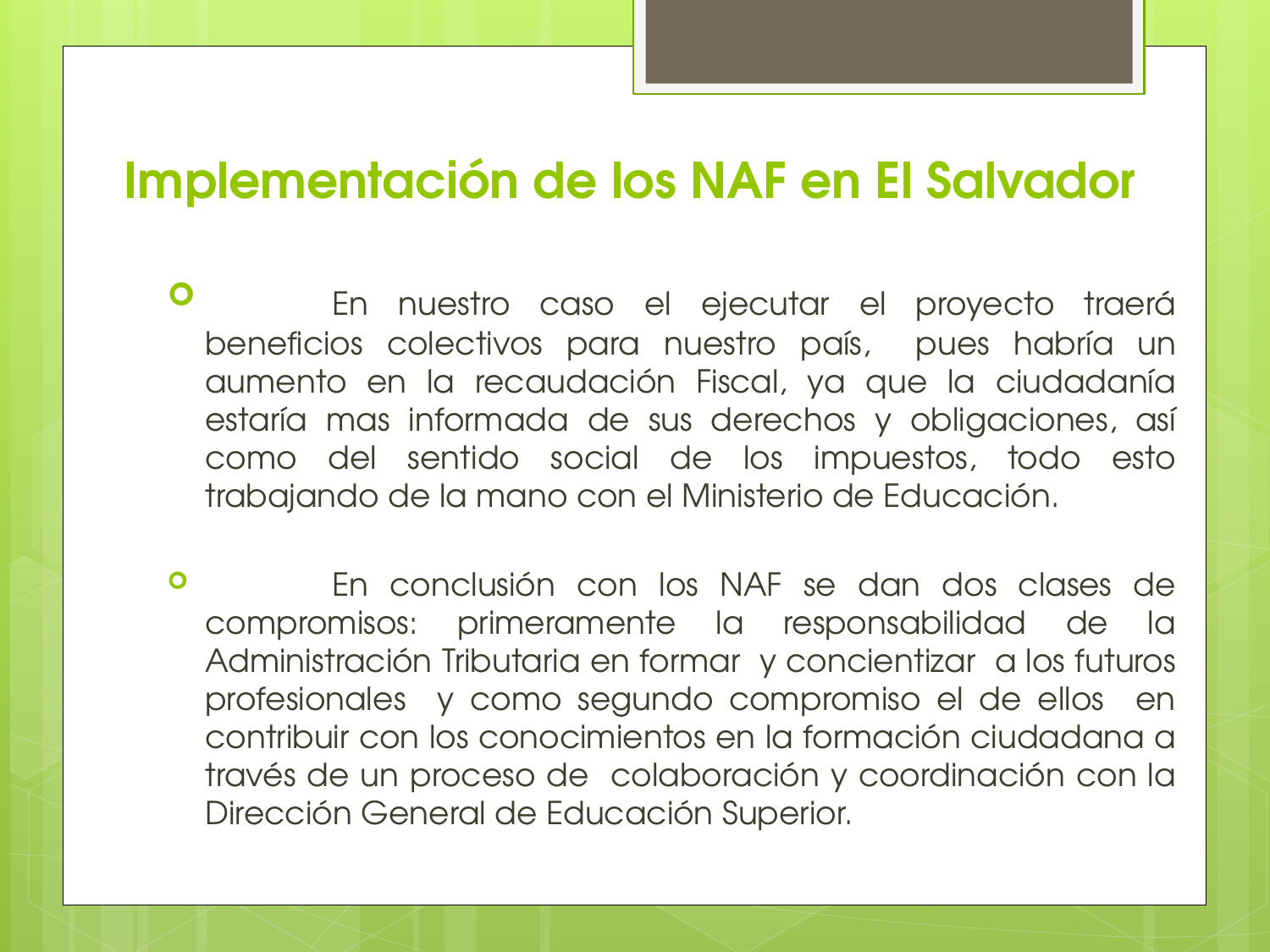

# Implementación de los NAF en El Salvador
	En nuestro caso el ejecutar el proyecto traerá beneficios colectivos para nuestro país, 	pues habría un aumento en la recaudación Fiscal, ya que la ciudadanía estaría mas informada de sus derechos y obligaciones, así como del sentido social de los impuestos, todo esto trabajando de la mano con el Ministerio de Educación.

	En conclusión con los NAF se dan dos clases de compromisos: primeramente la responsabilidad de la Administración Tributaria en formar  y concientizar  a los futuros profesionales  y como segundo compromiso el de ellos  en contribuir con los conocimientos en la formación ciudadana a través de un proceso de  colaboración y coordinación con la Dirección General de Educación Superior.